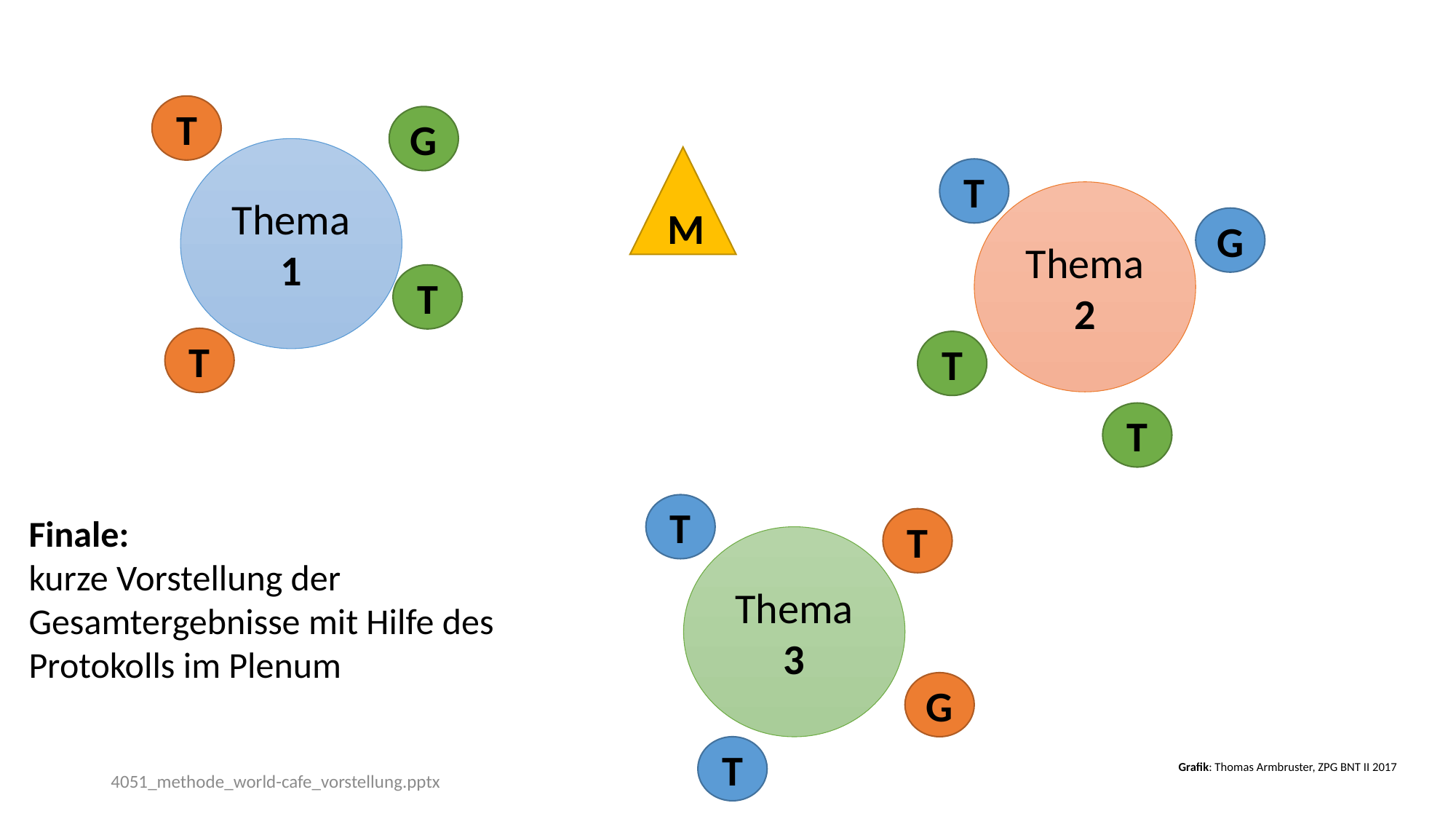

T
G
Thema 1
M
T
Thema 2
G
T
T
T
T
T
Finale:
kurze Vorstellung der Gesamtergebnisse mit Hilfe des Protokolls im Plenum
T
Thema 3
G
T
Grafik: Thomas Armbruster, ZPG BNT II 2017
4051_methode_world-cafe_vorstellung.pptx